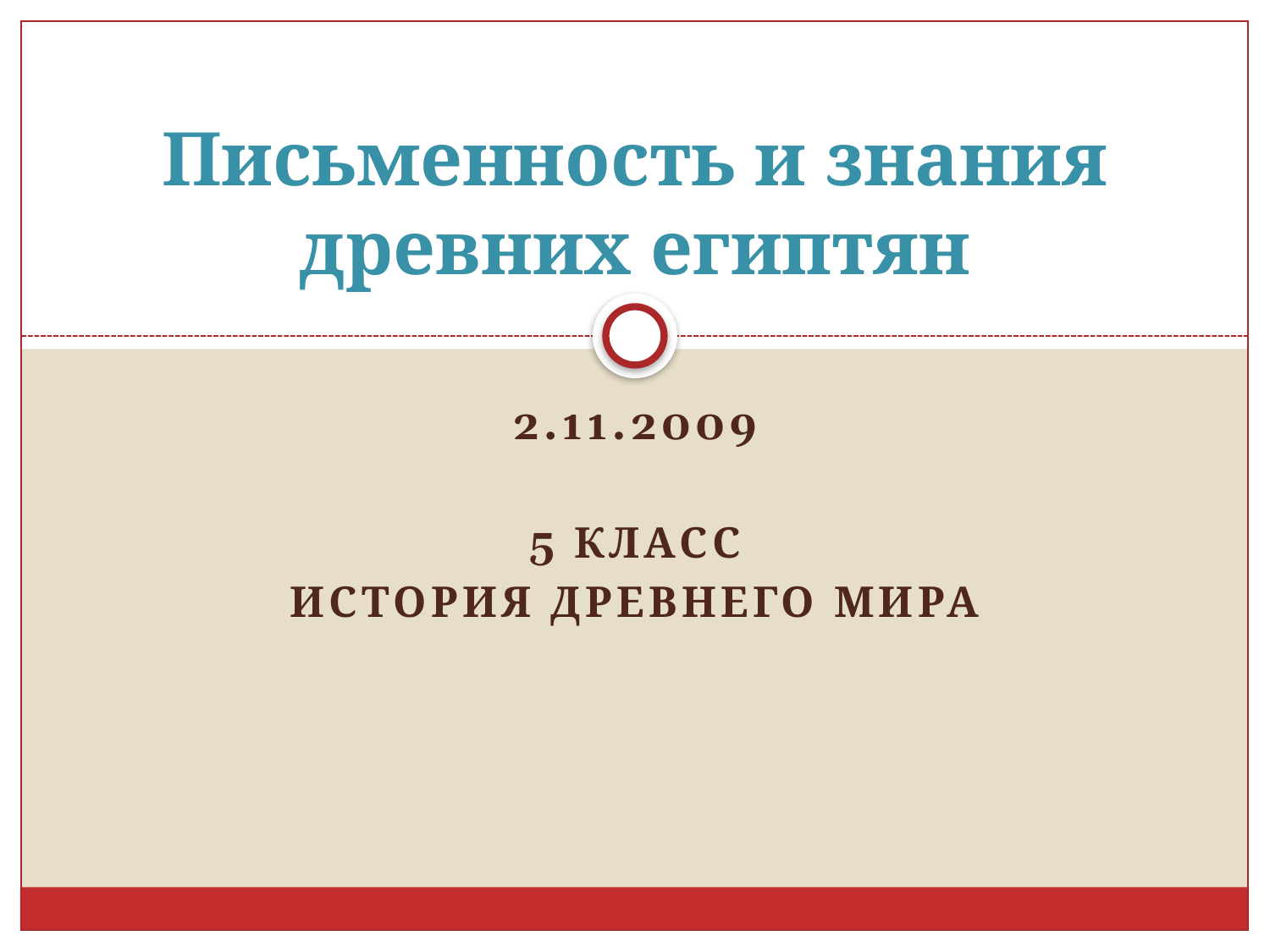

# Письменность и знания древних египтян
2.11.2009

5 класс
История древнего мира